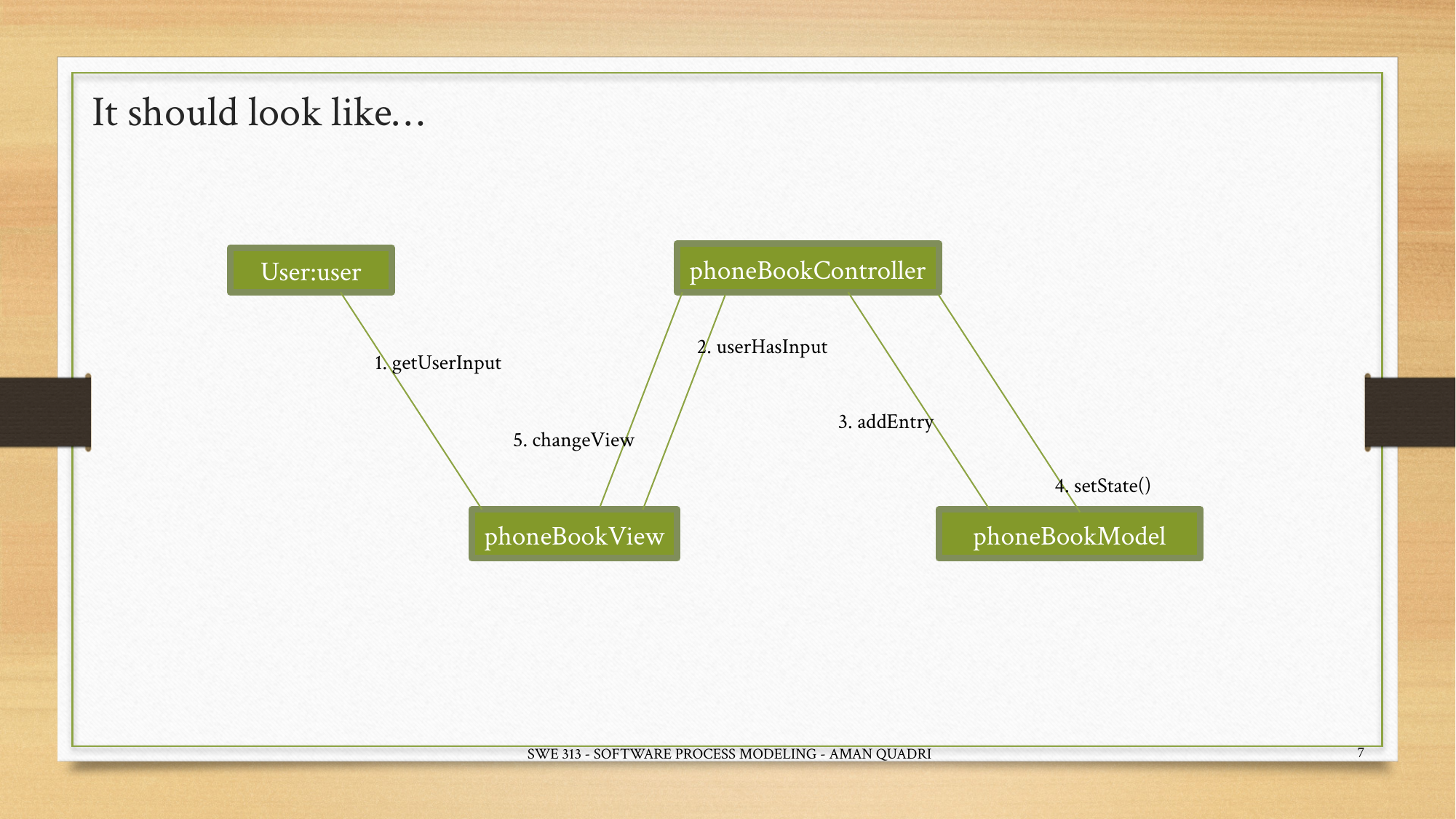

# It should look like…
phoneBookController
User:user
2. userHasInput
1. getUserInput
3. addEntry
5. changeView
4. setState()
phoneBookView
phoneBookModel
7
SWE 313 - SOFTWARE PROCESS MODELING - AMAN QUADRI